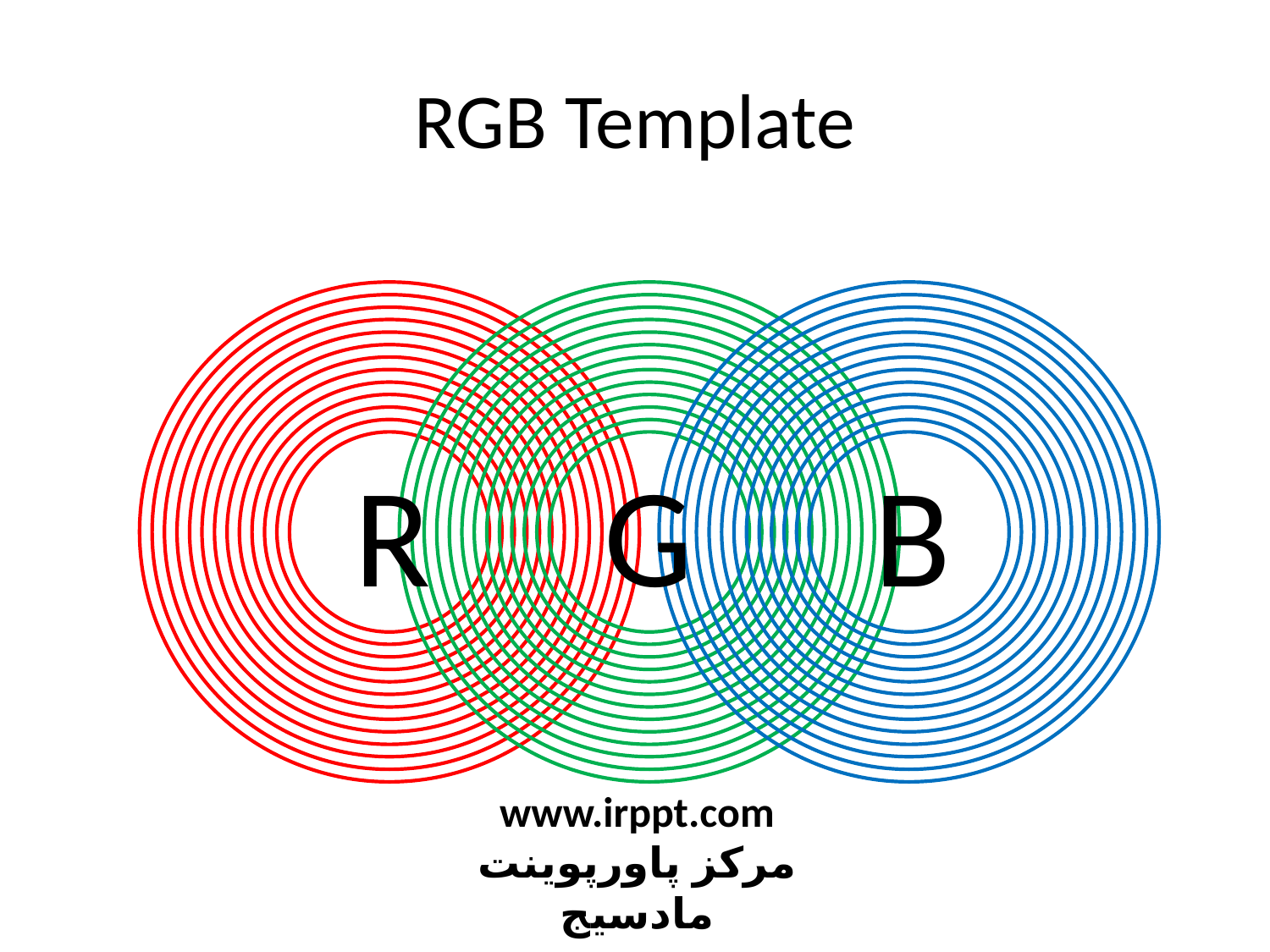

# RGB Template

R
G
B

www.irppt.com
مرکز پاورپوینت مادسیج